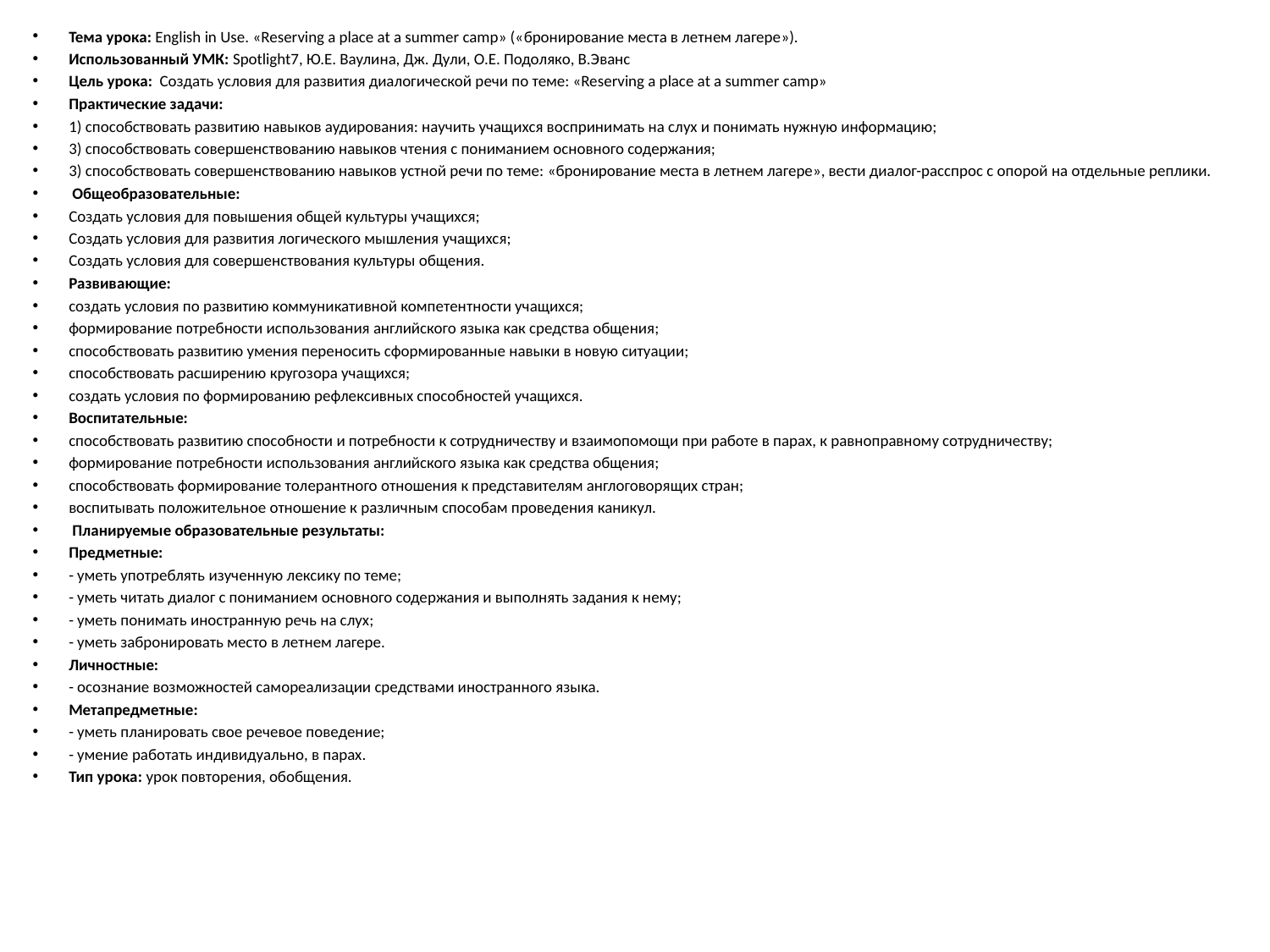

Тема урока: English in Use. «Reserving a place at a summer camp» («бронирование места в летнем лагере»).
Использованный УМК: Spotlight7, Ю.Е. Ваулина, Дж. Дули, О.Е. Подоляко, В.Эванс
Цель урока:  Создать условия для развития диалогической речи по теме: «Reserving a place at a summer camp»
Практические задачи:
1) способствовать развитию навыков аудирования: научить учащихся воспринимать на слух и понимать нужную информацию;
3) способствовать совершенствованию навыков чтения с пониманием основного содержания;
3) способствовать совершенствованию навыков устной речи по теме: «бронирование места в летнем лагере», вести диалог-расспрос с опорой на отдельные реплики.
 Общеобразовательные:
Создать условия для повышения общей культуры учащихся;
Создать условия для развития логического мышления учащихся;
Создать условия для совершенствования культуры общения.
Развивающие:
создать условия по развитию коммуникативной компетентности учащихся;
формирование потребности использования английского языка как средства общения;
способствовать развитию умения переносить сформированные навыки в новую ситуации;
способствовать расширению кругозора учащихся;
создать условия по формированию рефлексивных способностей учащихся.
Воспитательные:
способствовать развитию способности и потребности к сотрудничеству и взаимопомощи при работе в парах, к равноправному сотрудничеству;
формирование потребности использования английского языка как средства общения;
способствовать формирование толерантного отношения к представителям англоговорящих стран;
воспитывать положительное отношение к различным способам проведения каникул.
 Планируемые образовательные результаты:
Предметные:
- уметь употреблять изученную лексику по теме;
- уметь читать диалог с пониманием основного содержания и выполнять задания к нему;
- уметь понимать иностранную речь на слух;
- уметь забронировать место в летнем лагере.
Личностные:
- осознание возможностей самореализации средствами иностранного языка.
Метапредметные:
- уметь планировать свое речевое поведение;
- умение работать индивидуально, в парах.
Тип урока: урок повторения, обобщения.